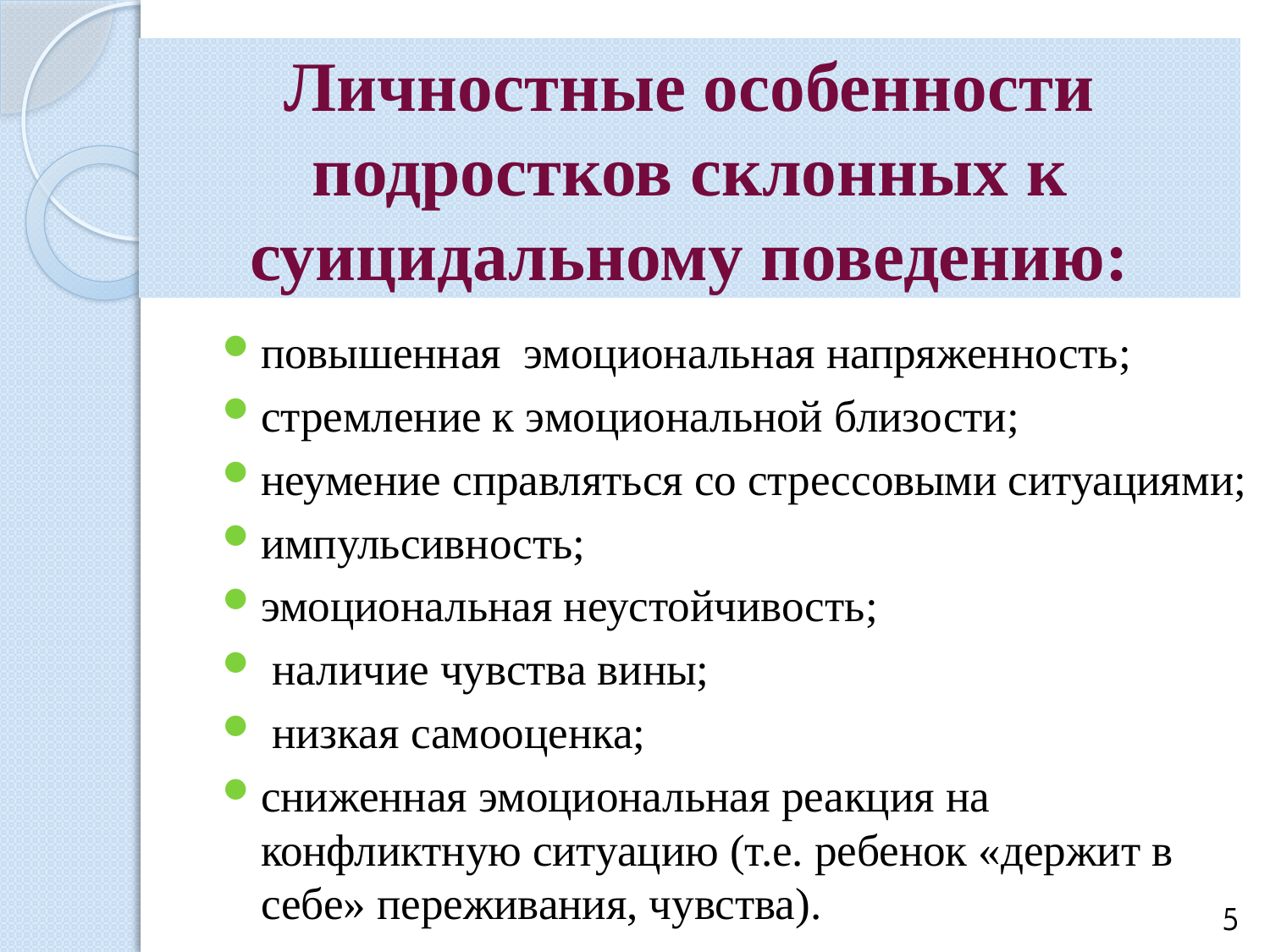

# Личностные особенности подростков склонных к суицидальному поведению:
повышенная  эмоциональная напряженность;
стремление к эмоциональной близости;
неумение справляться со стрессовыми ситуациями;
импульсивность;
эмоциональная неустойчивость;
 наличие чувства вины;
 низкая самооценка;
сниженная эмоциональная реакция на конфликтную ситуацию (т.е. ребенок «держит в себе» переживания, чувства).

5